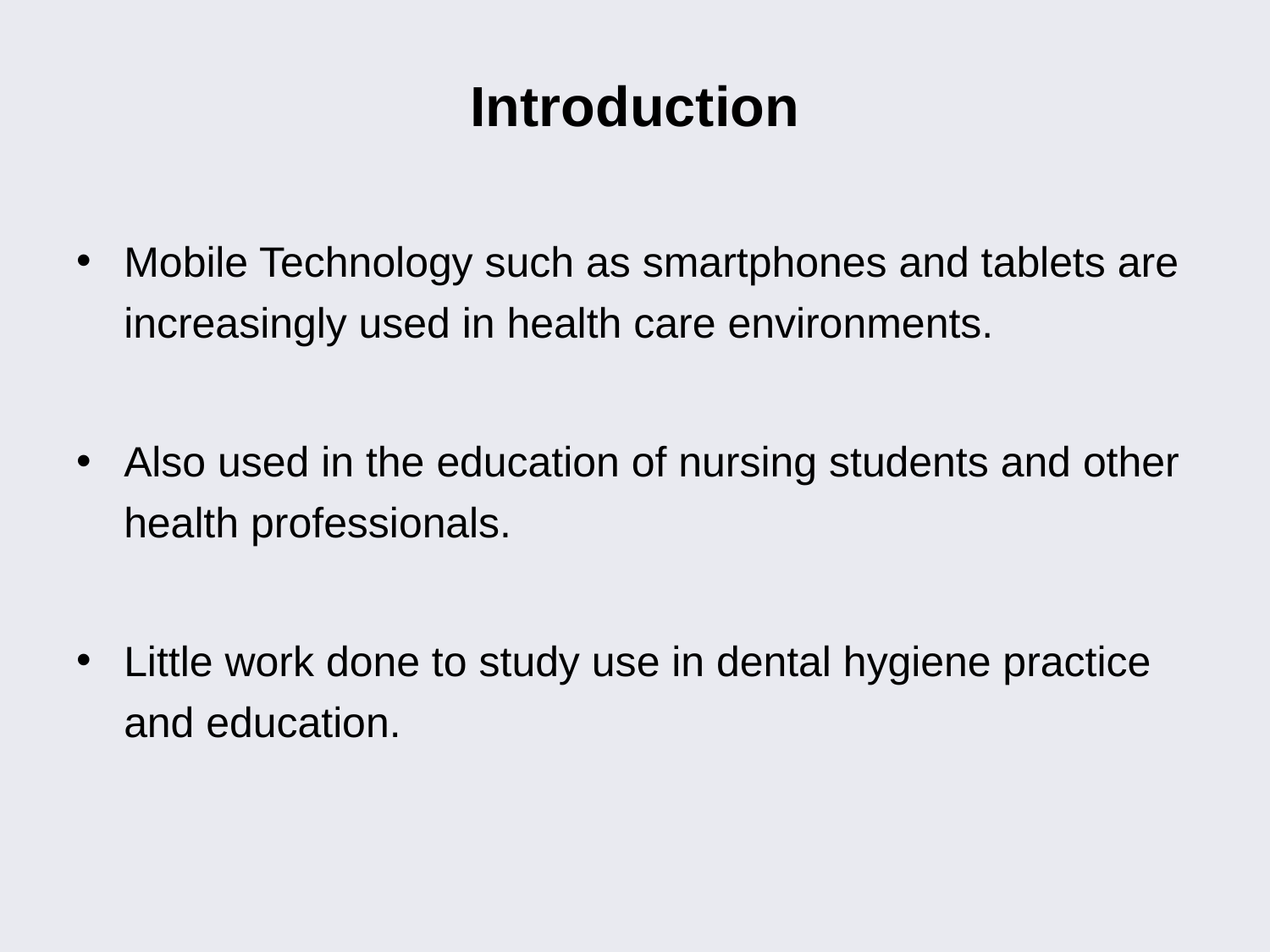

# Introduction
Mobile Technology such as smartphones and tablets are increasingly used in health care environments.

Also used in the education of nursing students and other health professionals.

Little work done to study use in dental hygiene practice and education.